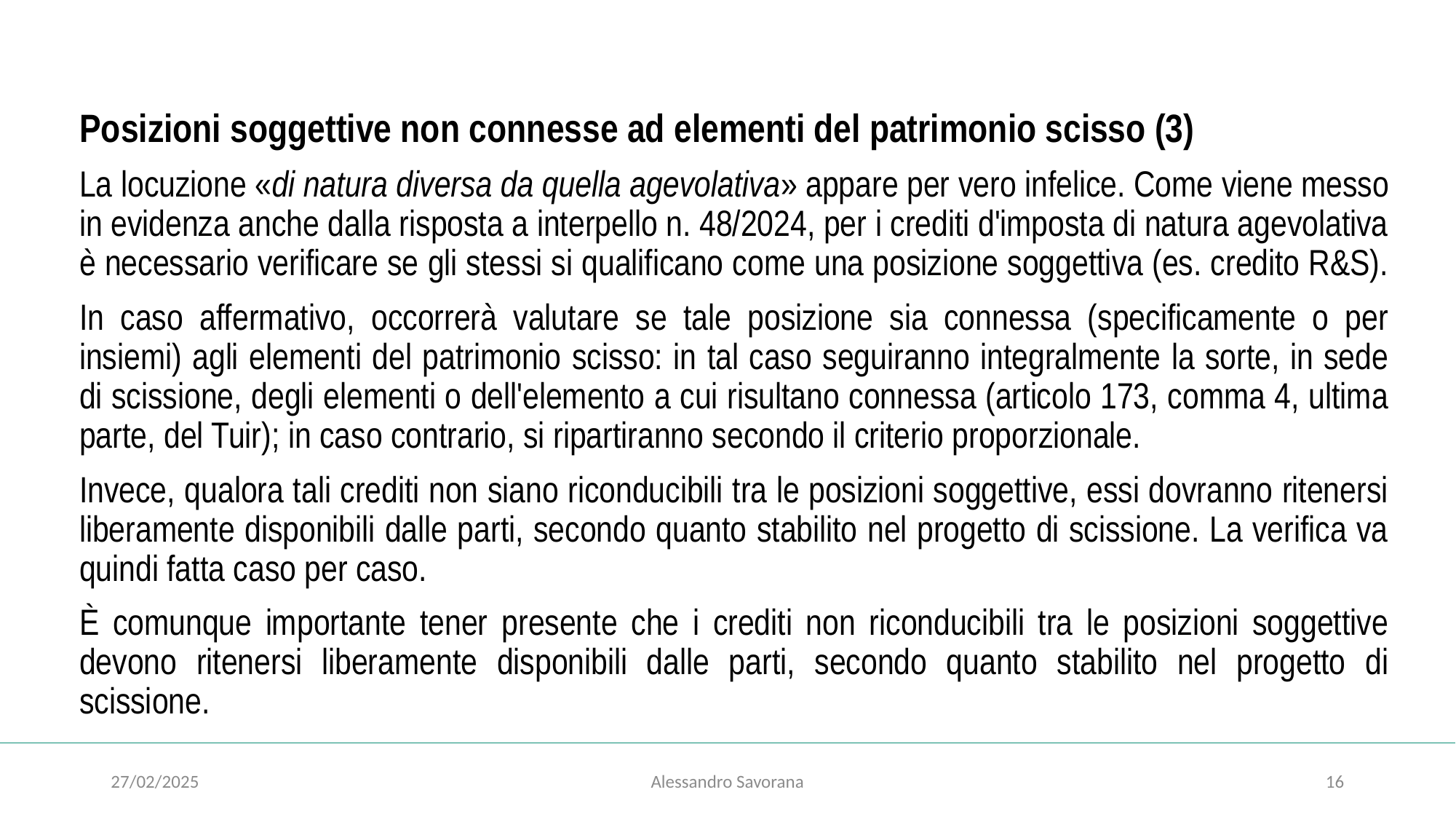

#
Posizioni soggettive non connesse ad elementi del patrimonio scisso (3)
La locuzione «di natura diversa da quella agevolativa» appare per vero infelice. Come viene messo in evidenza anche dalla risposta a interpello n. 48/2024, per i crediti d'imposta di natura agevolativa è necessario verificare se gli stessi si qualificano come una posizione soggettiva (es. credito R&S).
In caso affermativo, occorrerà valutare se tale posizione sia connessa (specificamente o per insiemi) agli elementi del patrimonio scisso: in tal caso seguiranno integralmente la sorte, in sede di scissione, degli elementi o dell'elemento a cui risultano connessa (articolo 173, comma 4, ultima parte, del Tuir); in caso contrario, si ripartiranno secondo il criterio proporzionale.
Invece, qualora tali crediti non siano riconducibili tra le posizioni soggettive, essi dovranno ritenersi liberamente disponibili dalle parti, secondo quanto stabilito nel progetto di scissione. La verifica va quindi fatta caso per caso.
È comunque importante tener presente che i crediti non riconducibili tra le posizioni soggettive devono ritenersi liberamente disponibili dalle parti, secondo quanto stabilito nel progetto di scissione.

27/02/2025
Alessandro Savorana
16